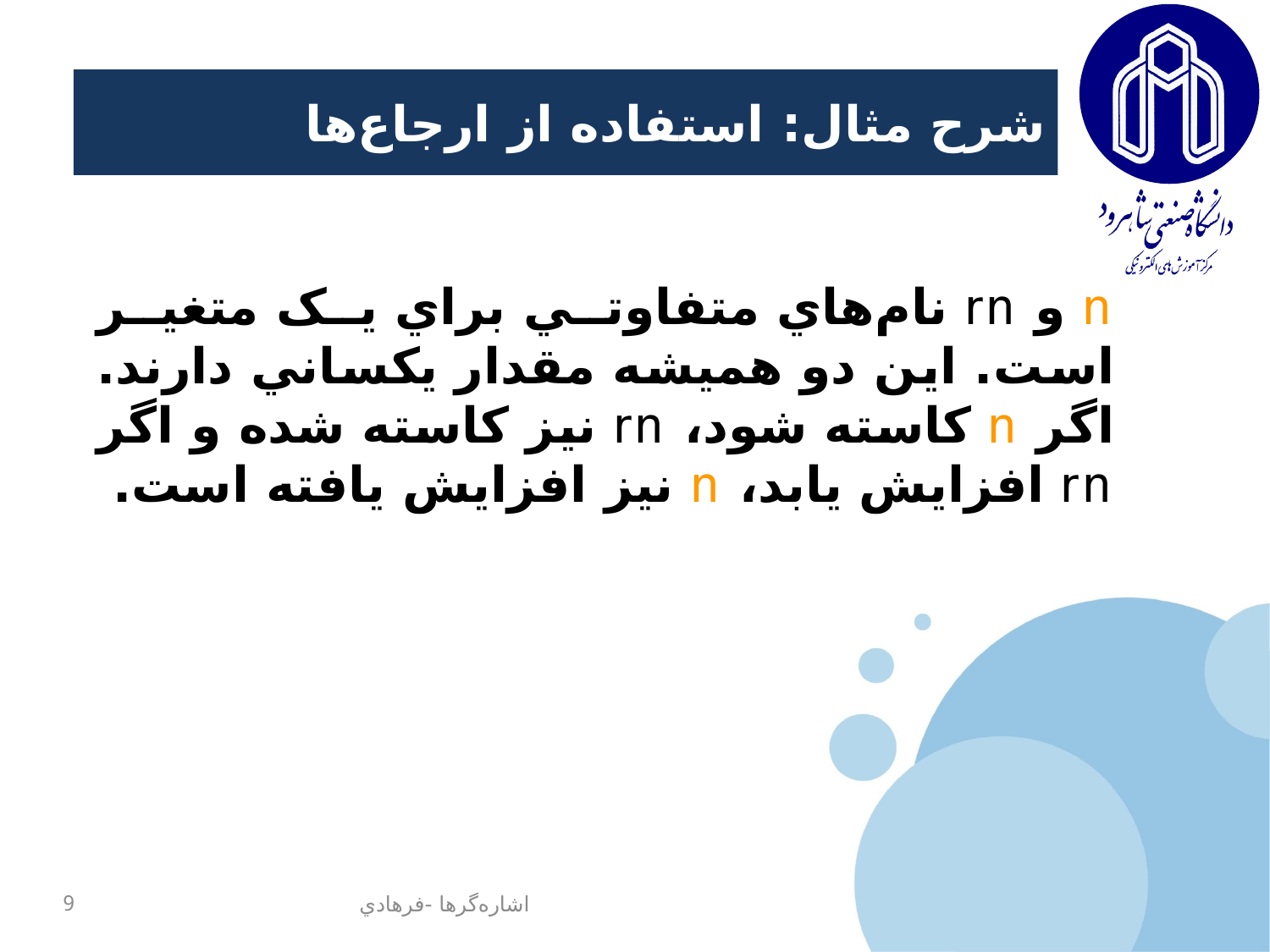

# شرح مثال‌: استفاده از ارجاع‌ها
n و rn نام‌هاي متفاوتي براي يک متغير است. اين دو هميشه مقدار يکساني دارند. اگر n کاسته شود، rn نيز کاسته شده و اگر rn افزايش يابد، n نيز افزايش يافته است.
9
اشاره‌گرها -فرهادي